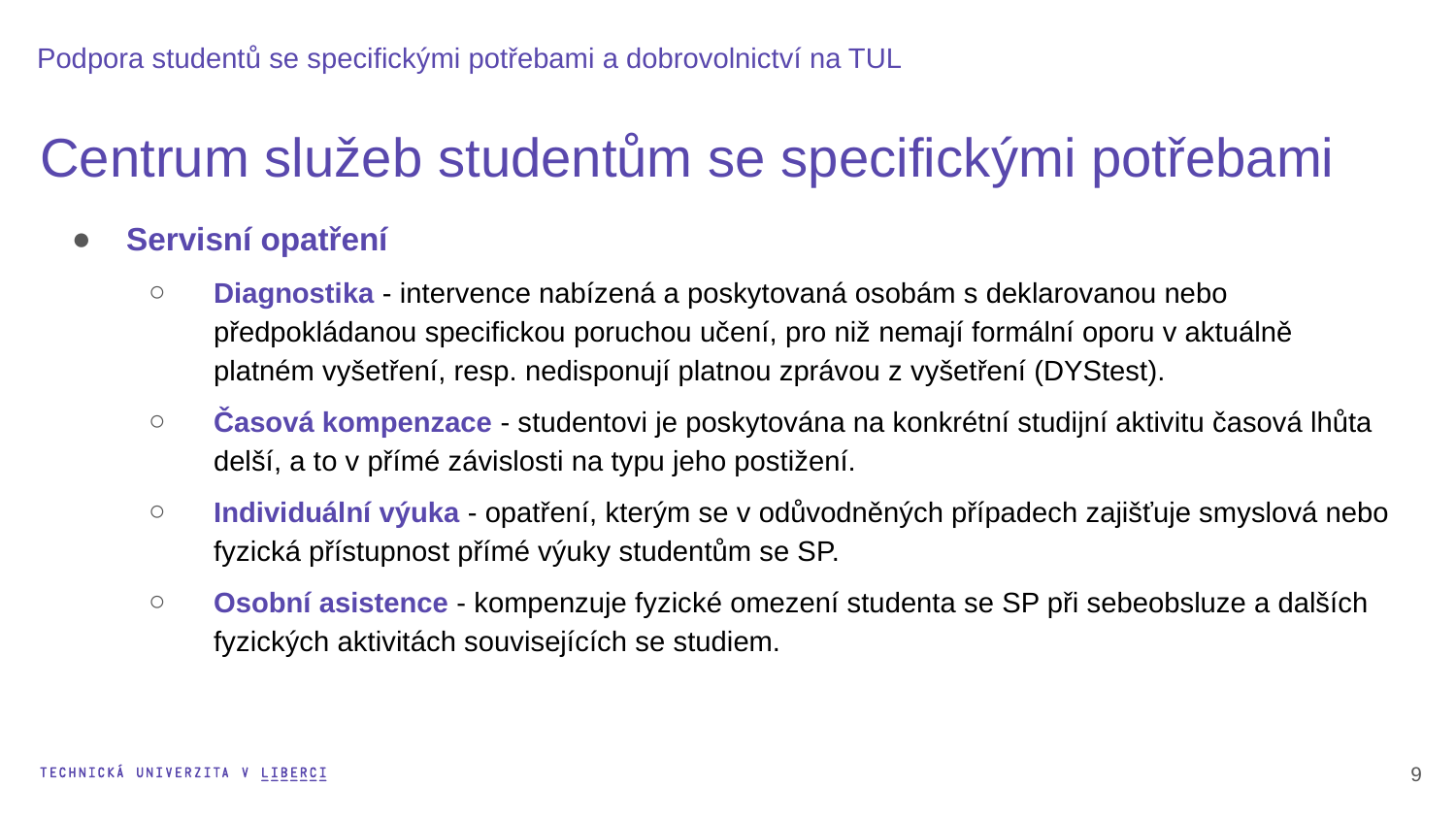

Podpora studentů se specifickými potřebami a dobrovolnictví na TUL
Centrum služeb studentům se specifickými potřebami

Servisní opatření
Diagnostika - intervence nabízená a poskytovaná osobám s deklarovanou nebo předpokládanou specifickou poruchou učení, pro niž nemají formální oporu v aktuálně platném vyšetření, resp. nedisponují platnou zprávou z vyšetření (DYStest).
Časová kompenzace - studentovi je poskytována na konkrétní studijní aktivitu časová lhůta delší, a to v přímé závislosti na typu jeho postižení.
Individuální výuka - opatření, kterým se v odůvodněných případech zajišťuje smyslová nebo fyzická přístupnost přímé výuky studentům se SP.
Osobní asistence - kompenzuje fyzické omezení studenta se SP při sebeobsluze a dalších fyzických aktivitách souvisejících se studiem.

9